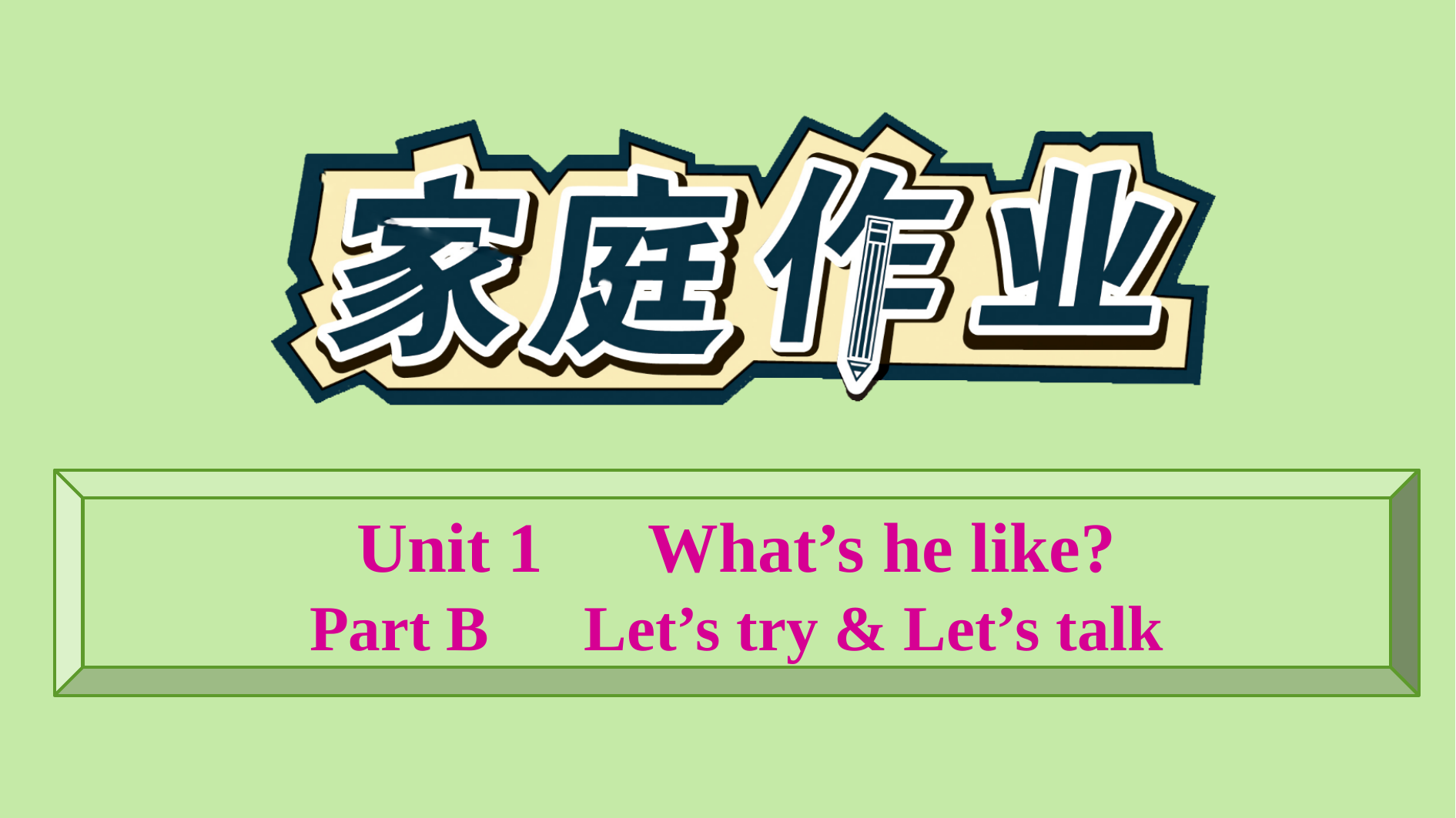

Unit 1　What’s he like?
Part B　Let’s try & Let’s talk